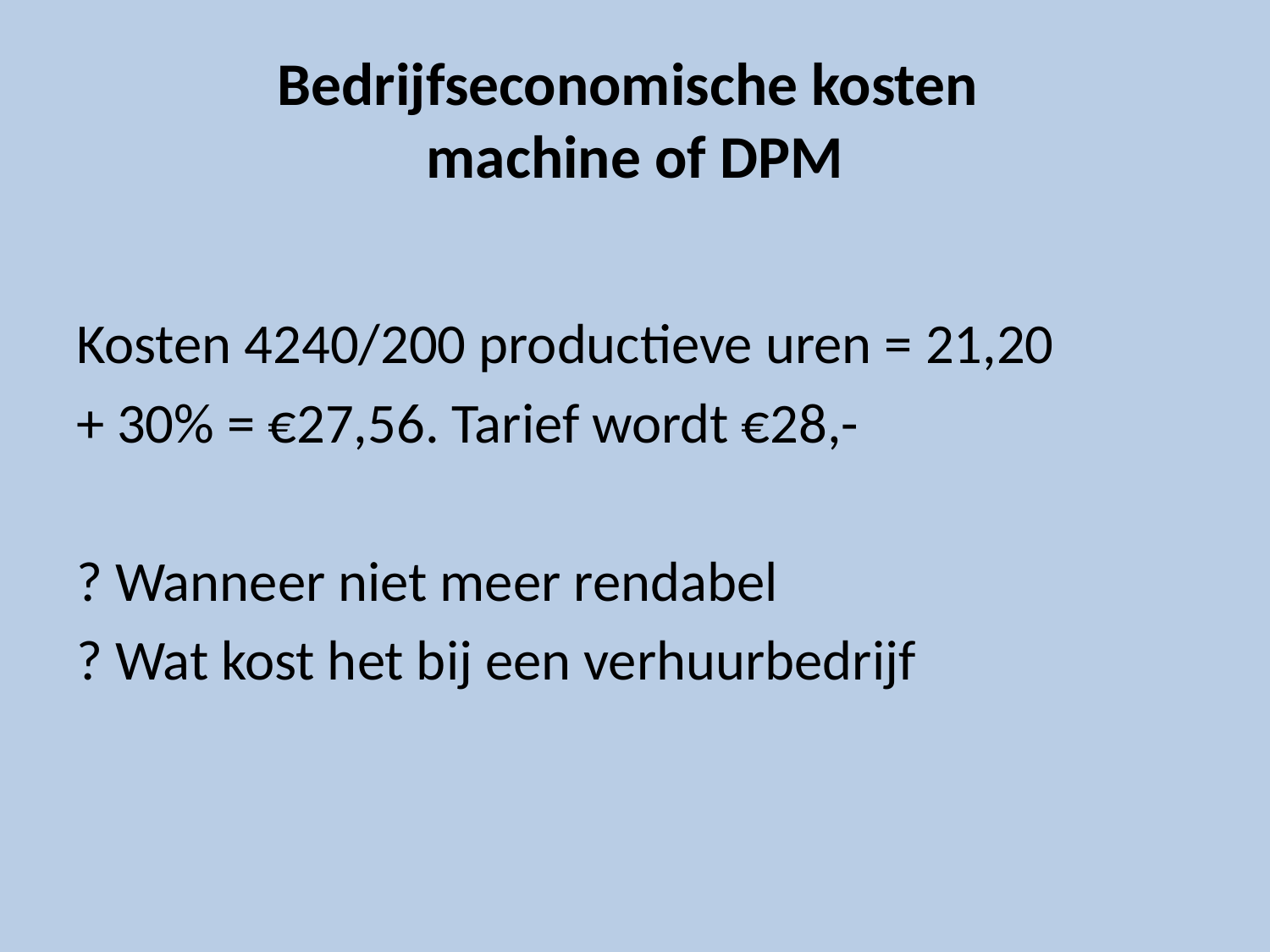

# Bedrijfseconomische kosten machine of DPM

Kosten 4240/200 productieve uren = 21,20
+ 30% = €27,56. Tarief wordt €28,-

? Wanneer niet meer rendabel
? Wat kost het bij een verhuurbedrijf